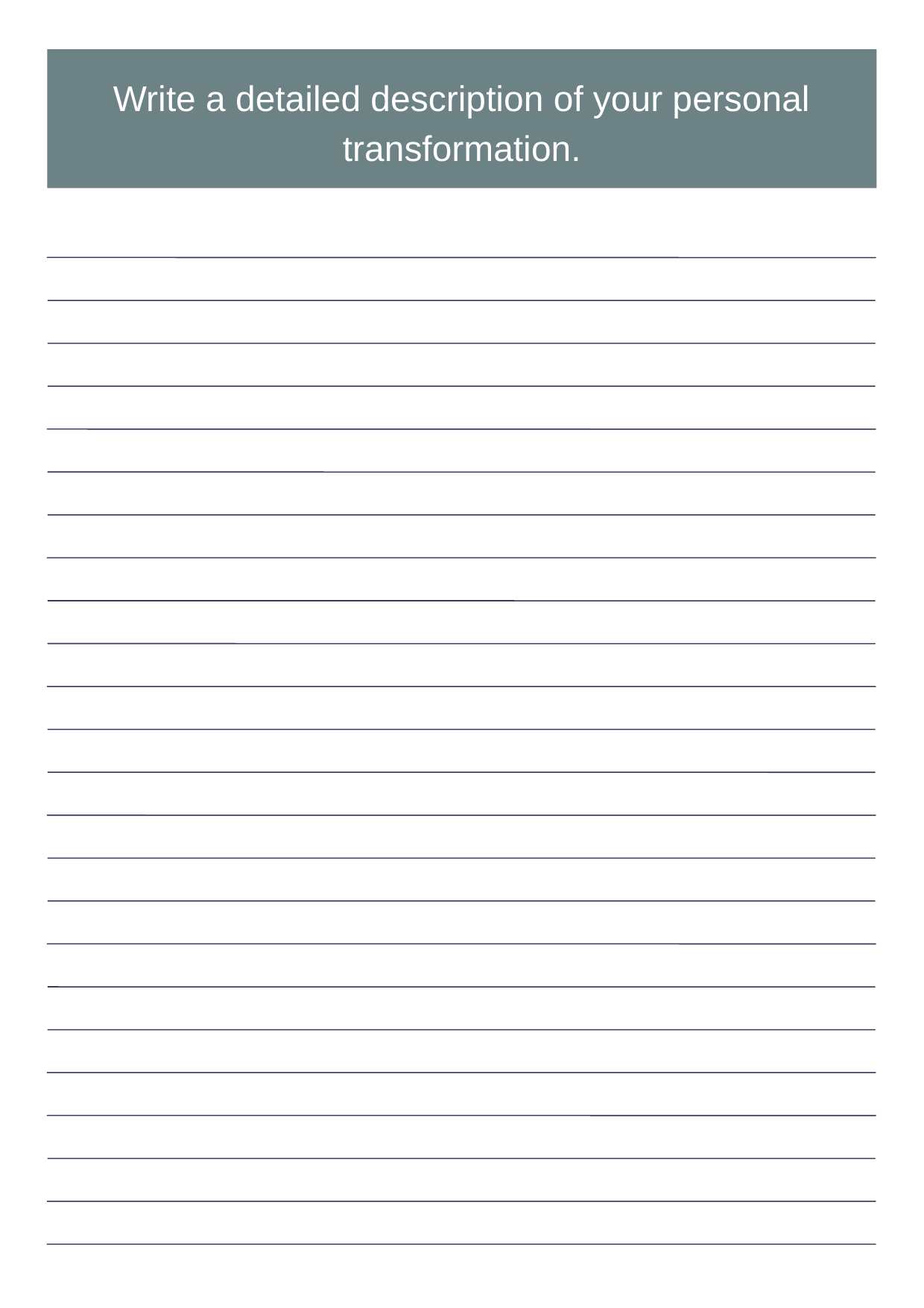

Write a detailed description of your personal transformation.